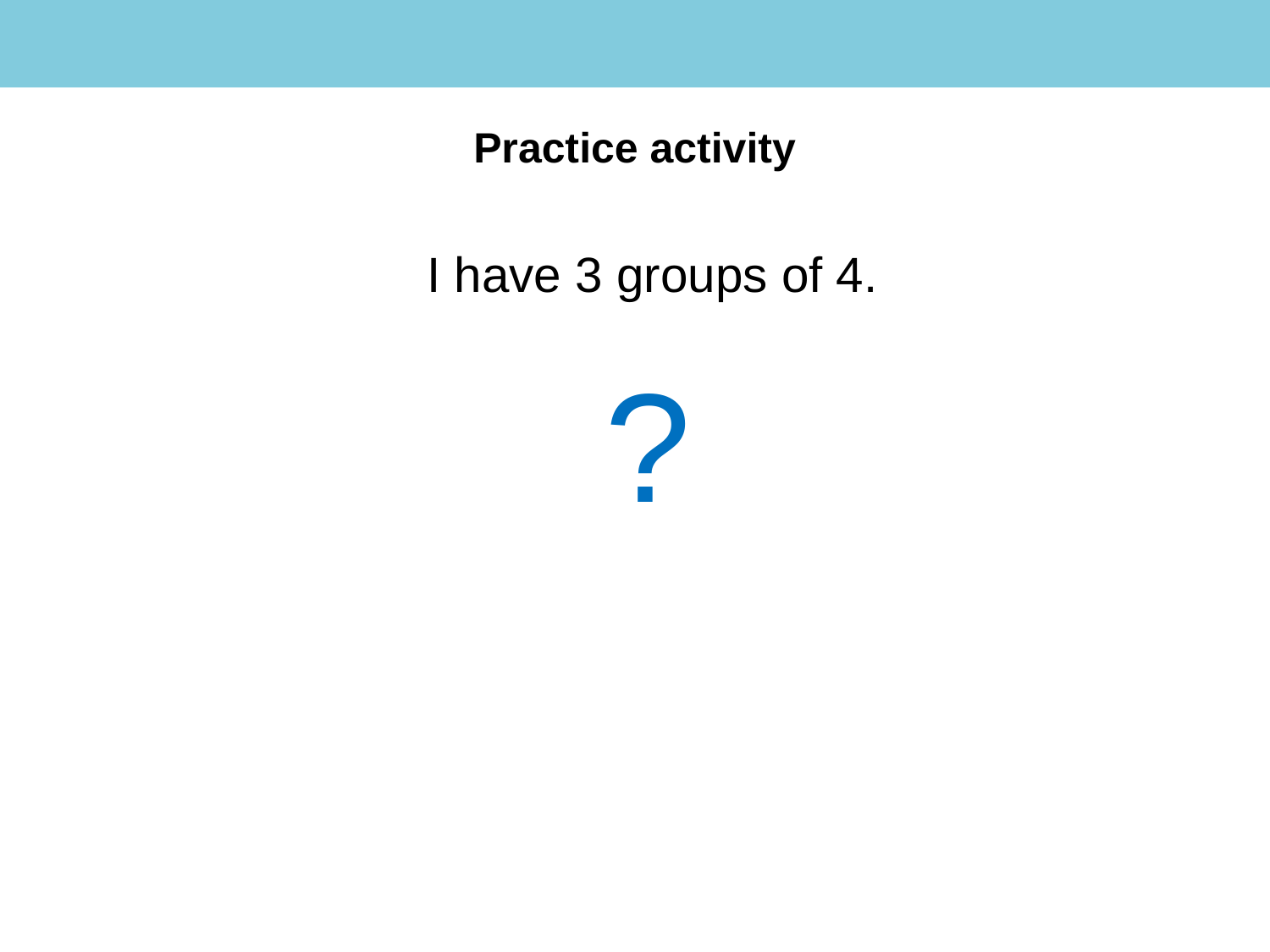

Practice activity
I have 3 groups of 4.
?